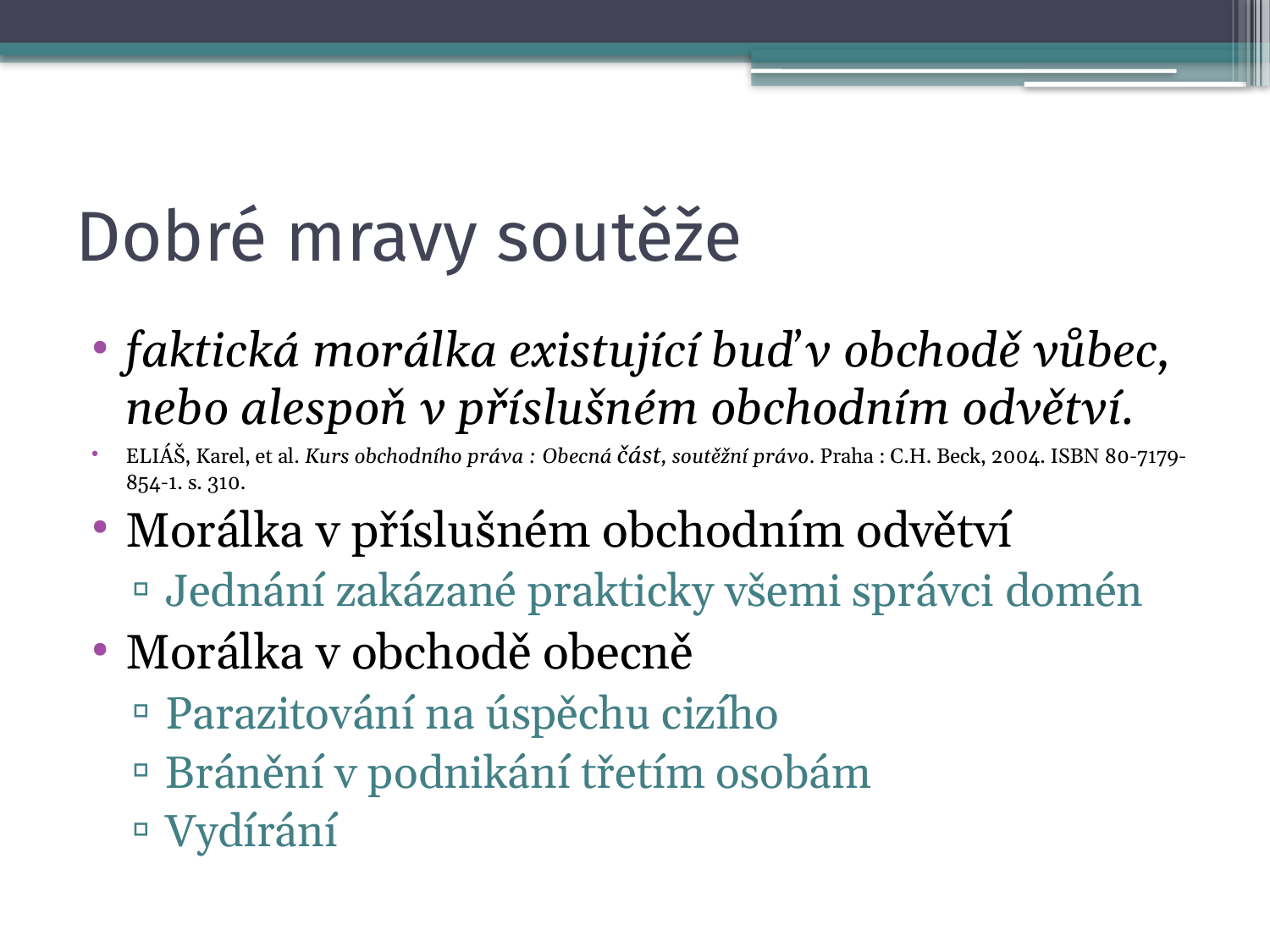

# Dobré mravy soutěže
faktická morálka existující buď v obchodě vůbec, nebo alespoň v příslušném obchodním odvětví.
ELIÁŠ, Karel, et al. Kurs obchodního práva : Obecná část, soutěžní právo. Praha : C.H. Beck, 2004. ISBN 80-7179-854-1. s. 310.
Morálka v příslušném obchodním odvětví
Jednání zakázané prakticky všemi správci domén
Morálka v obchodě obecně
Parazitování na úspěchu cizího
Bránění v podnikání třetím osobám
Vydírání